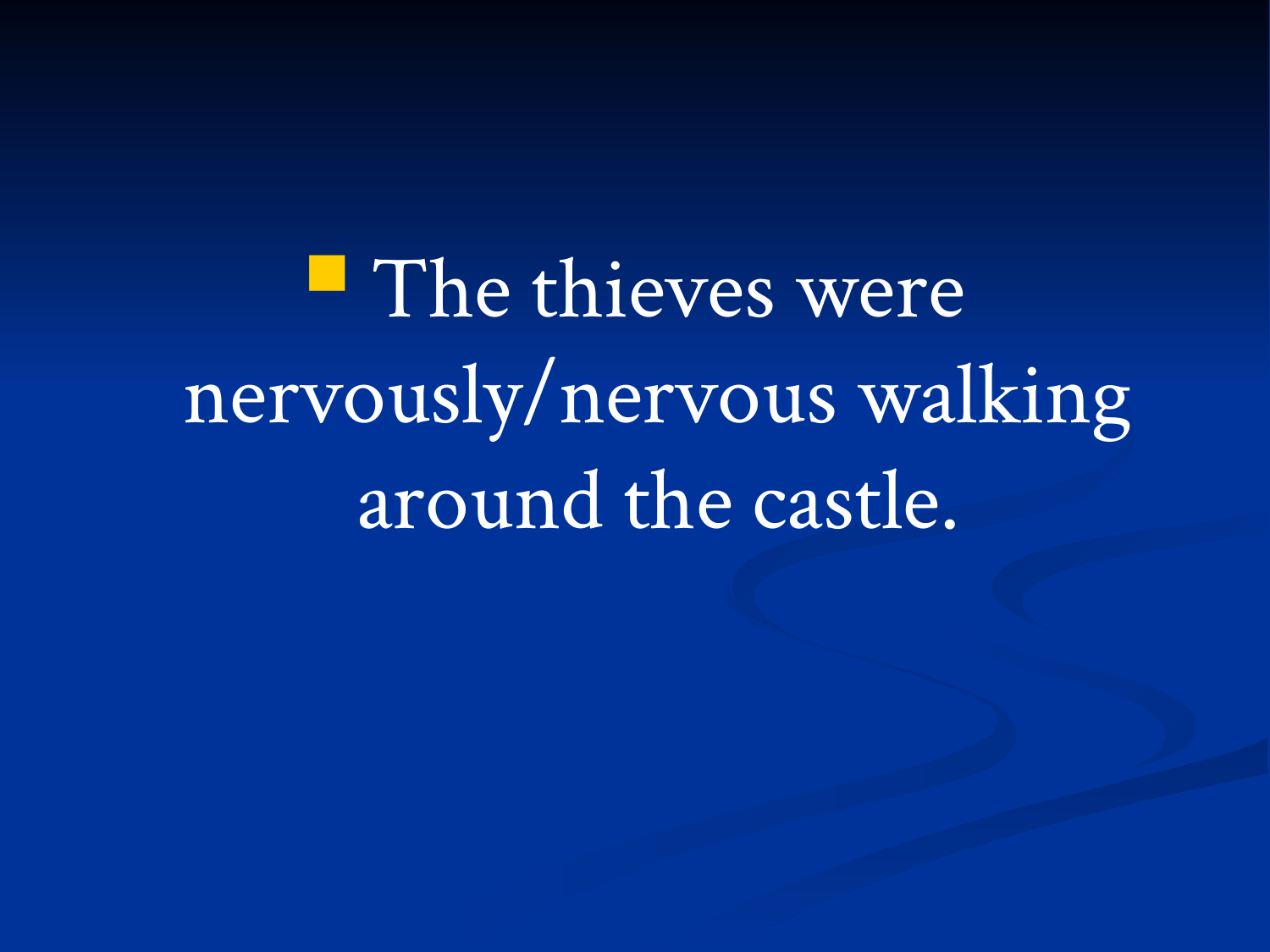

#
 The thieves were nervously/nervous walking around the castle.